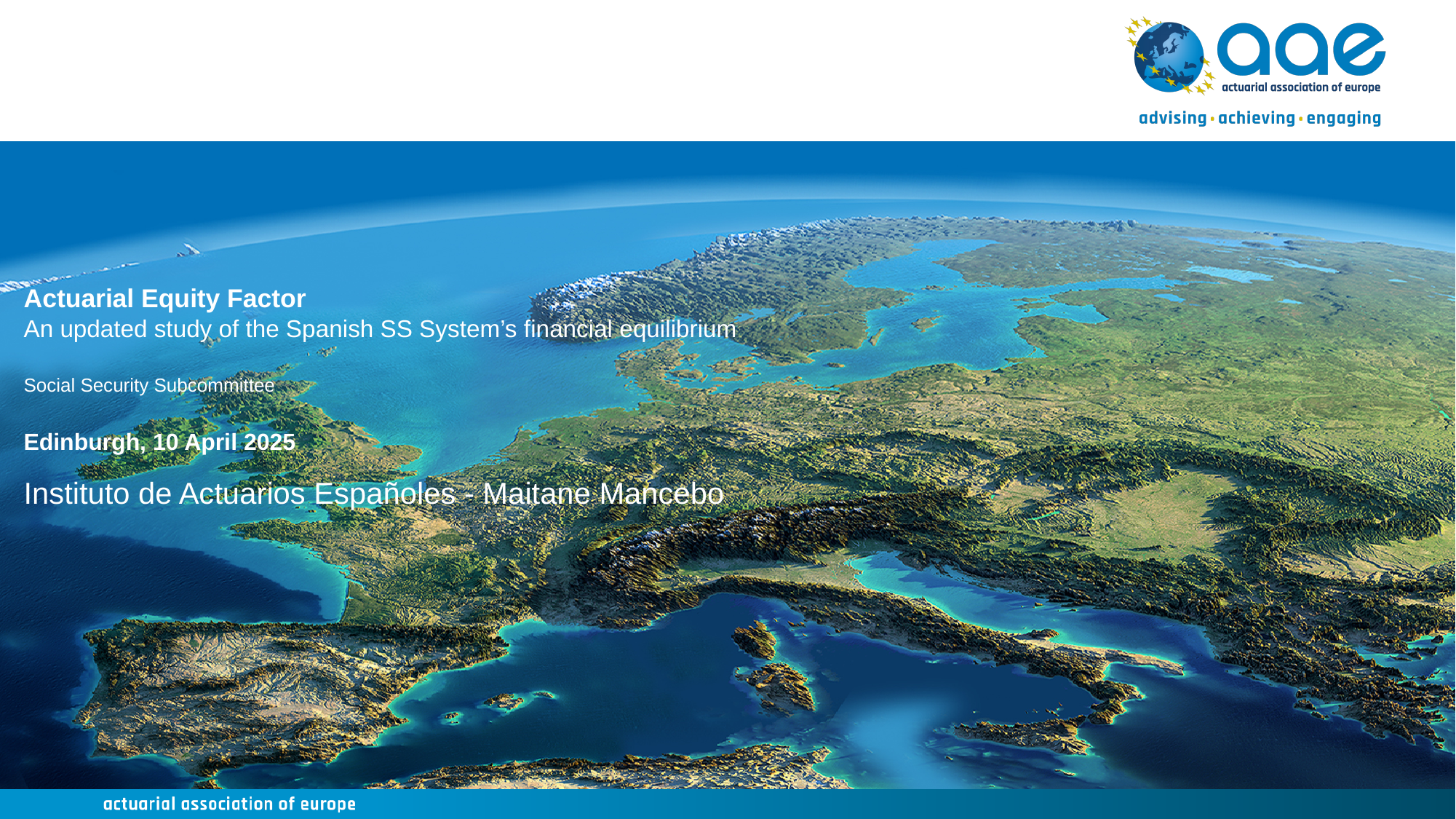

# Actuarial Equity Factor An updated study of the Spanish SS System’s financial equilibrium Social Security Subcommittee Edinburgh, 10 April 2025
Instituto de Actuarios Españoles - Maitane Mancebo